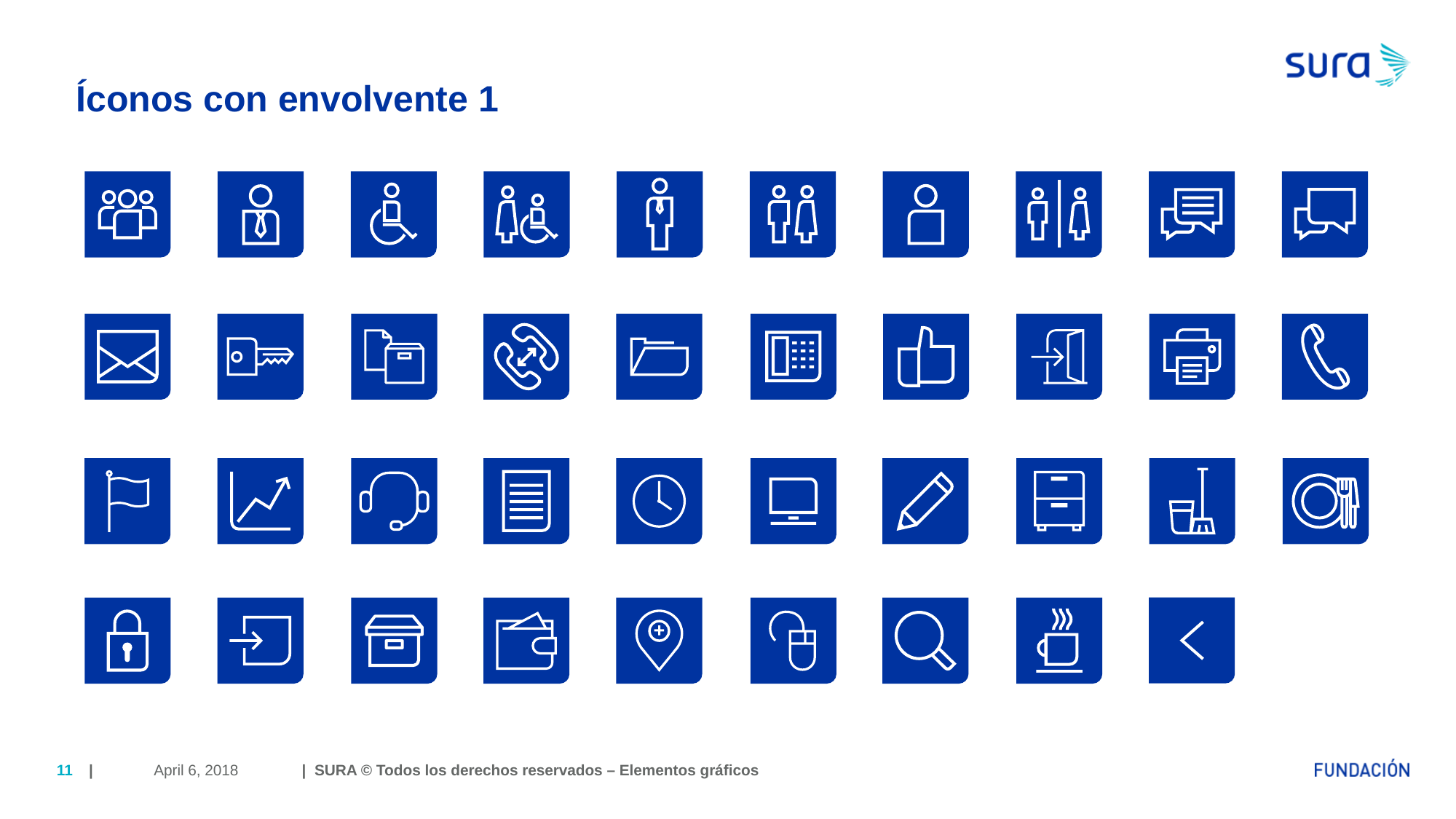

# Íconos con envolvente 1

April 6, 2018
11
|                                                  |  SURA © Todos los derechos reservados – Elementos gráficos